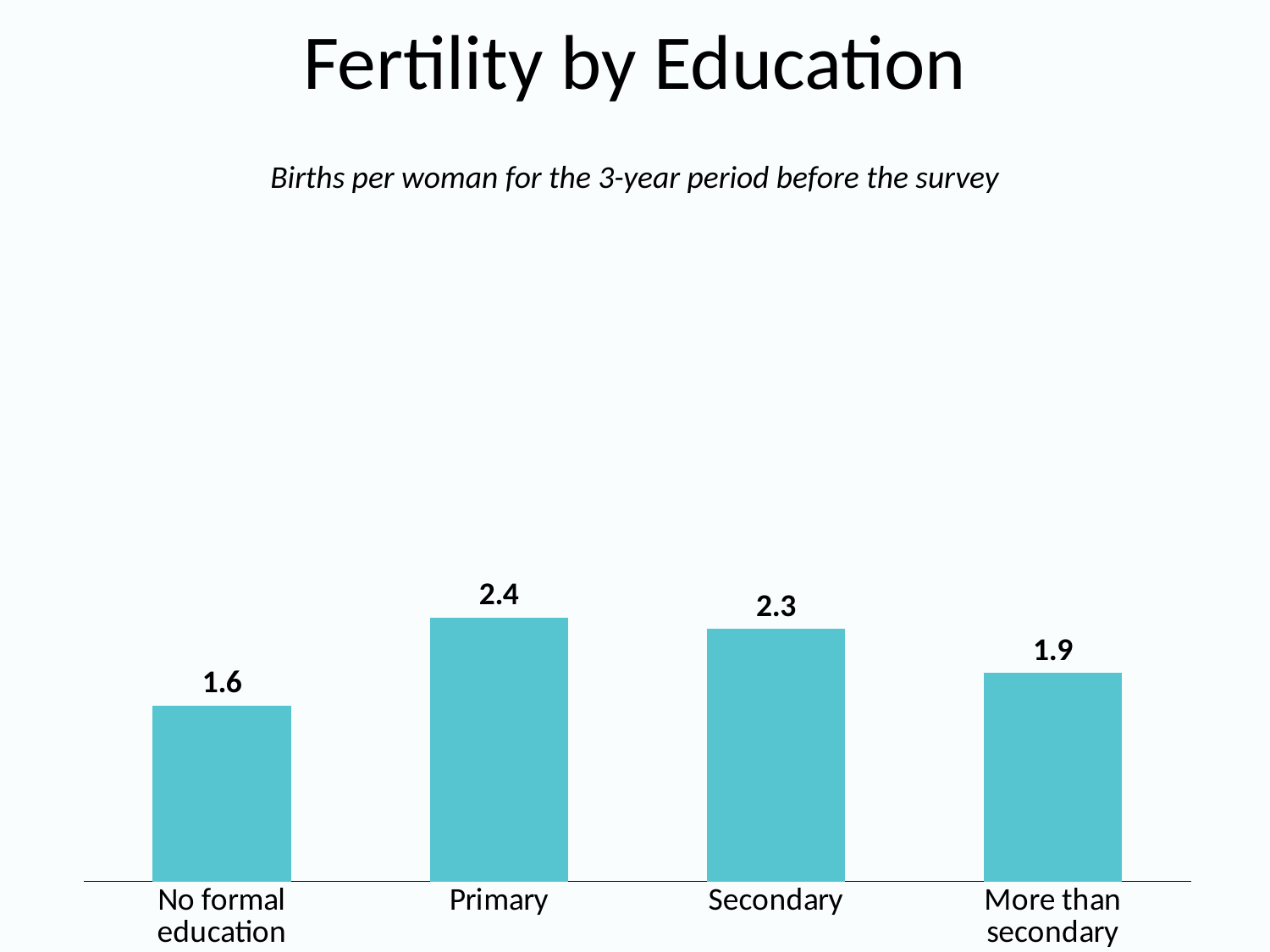

# Fertility by Education
Births per woman for the 3-year period before the survey

### Chart

| Category | Series 1 |
|---|---|
| No formal education | 1.6 |
| Primary | 2.4 |
| Secondary | 2.3 |
| More than secondary | 1.9 |